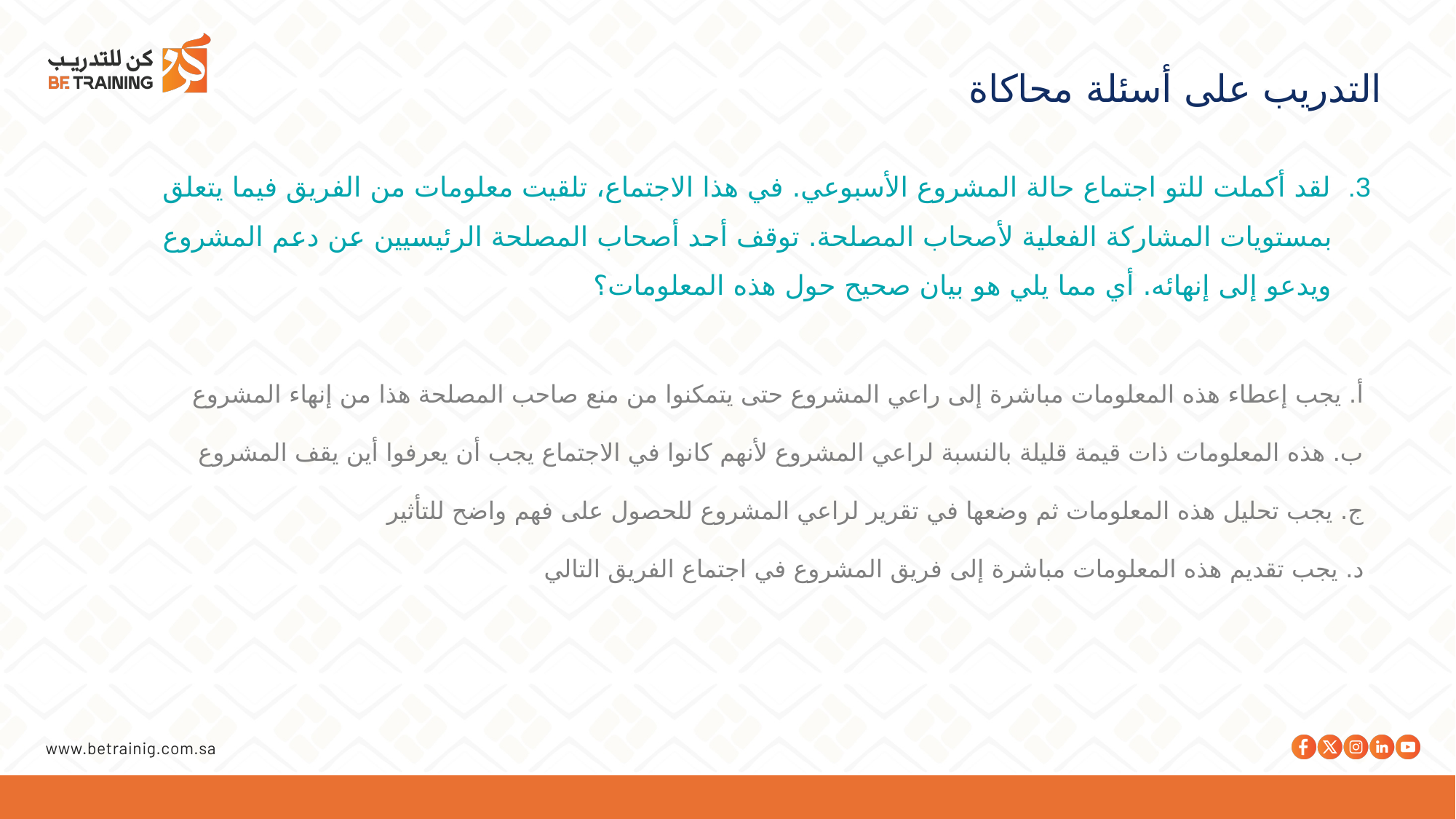

التدريب على أسئلة محاكاة
لقد أكملت للتو اجتماع حالة المشروع الأسبوعي. في هذا الاجتماع، تلقيت معلومات من الفريق فيما يتعلق بمستويات المشاركة الفعلية لأصحاب المصلحة. توقف أحد أصحاب المصلحة الرئيسيين عن دعم المشروع ويدعو إلى إنهائه. أي مما يلي هو بيان صحيح حول هذه المعلومات؟

 أ. يجب إعطاء هذه المعلومات مباشرة إلى راعي المشروع حتى يتمكنوا من منع صاحب المصلحة هذا من إنهاء المشروع
 ب. هذه المعلومات ذات قيمة قليلة بالنسبة لراعي المشروع لأنهم كانوا في الاجتماع يجب أن يعرفوا أين يقف المشروع
 ج. يجب تحليل هذه المعلومات ثم وضعها في تقرير لراعي المشروع للحصول على فهم واضح للتأثير
 د. يجب تقديم هذه المعلومات مباشرة إلى فريق المشروع في اجتماع الفريق التالي